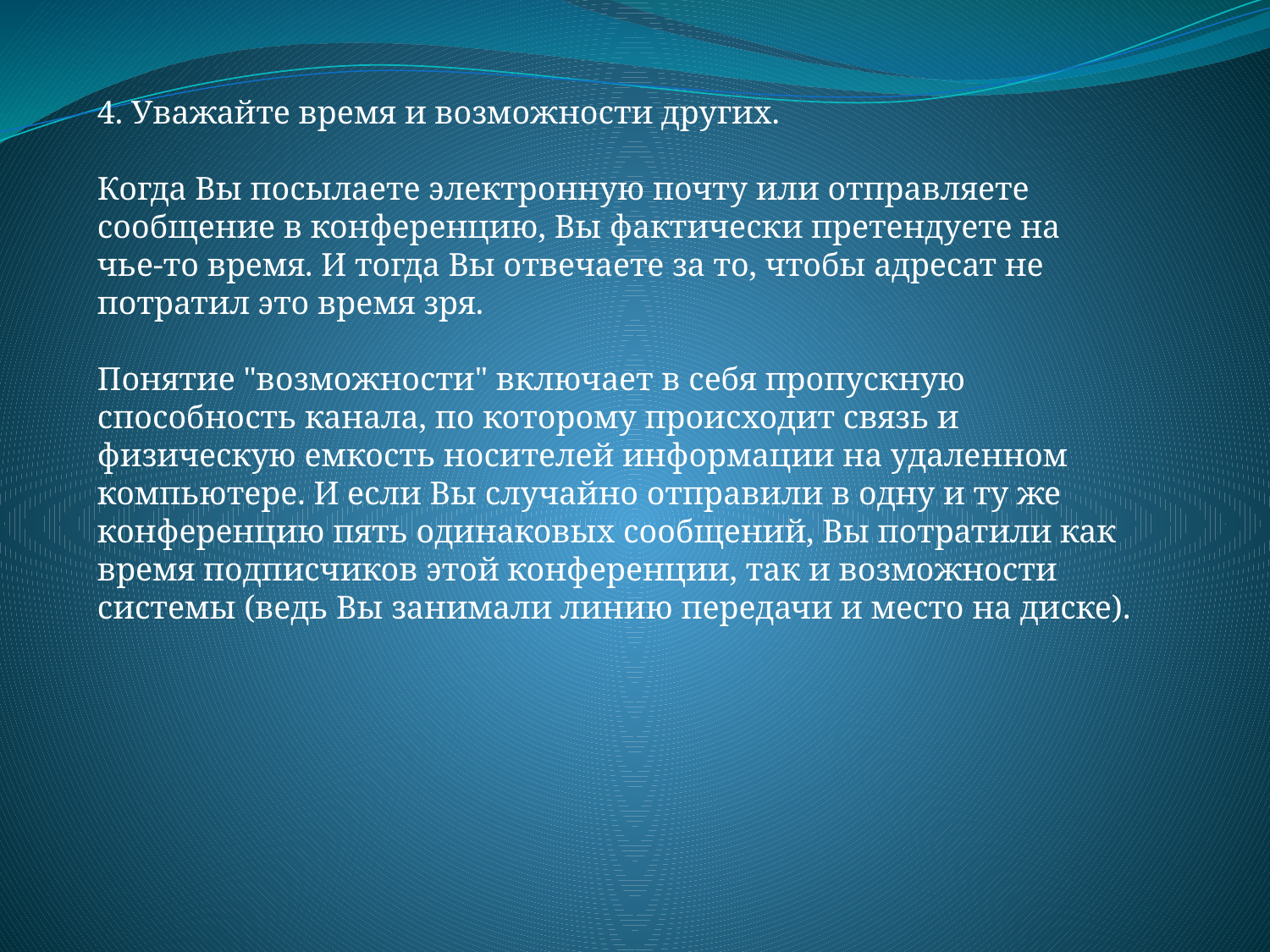

4. Уважайте время и возможности других.

Когда Вы посылаете электронную почту или отправляете сообщение в конференцию, Вы фактически претендуете на чье-то время. И тогда Вы отвечаете за то, чтобы адресат не потратил это время зря.

Понятие "возможности" включает в себя пропускную способность канала, по которому происходит связь и физическую емкость носителей информации на удаленном компьютере. И если Вы случайно отправили в одну и ту же конференцию пять одинаковых сообщений, Вы потратили как время подписчиков этой конференции, так и возможности системы (ведь Вы занимали линию передачи и место на диске).